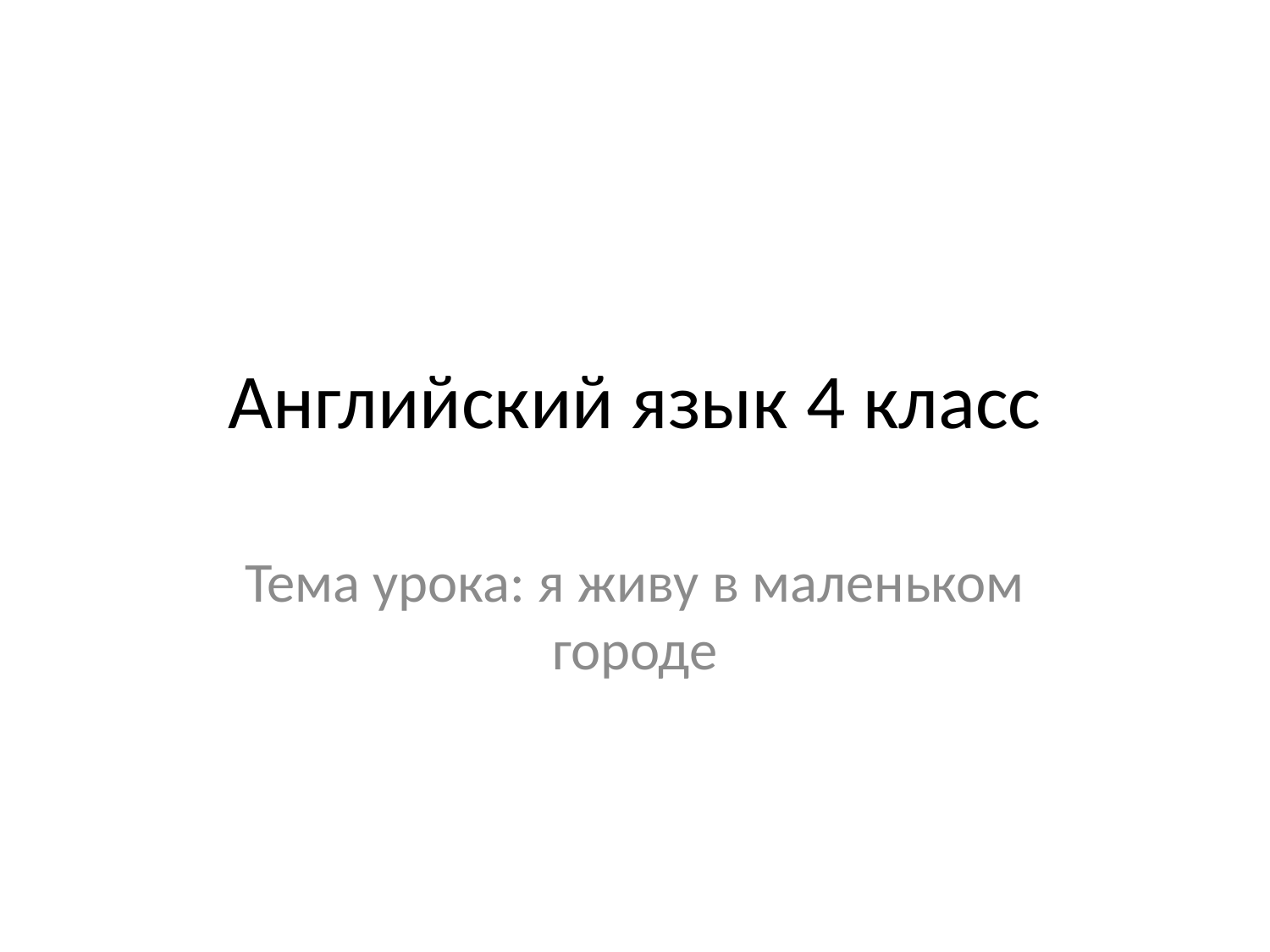

# Английский язык 4 класс
Тема урока: я живу в маленьком городе